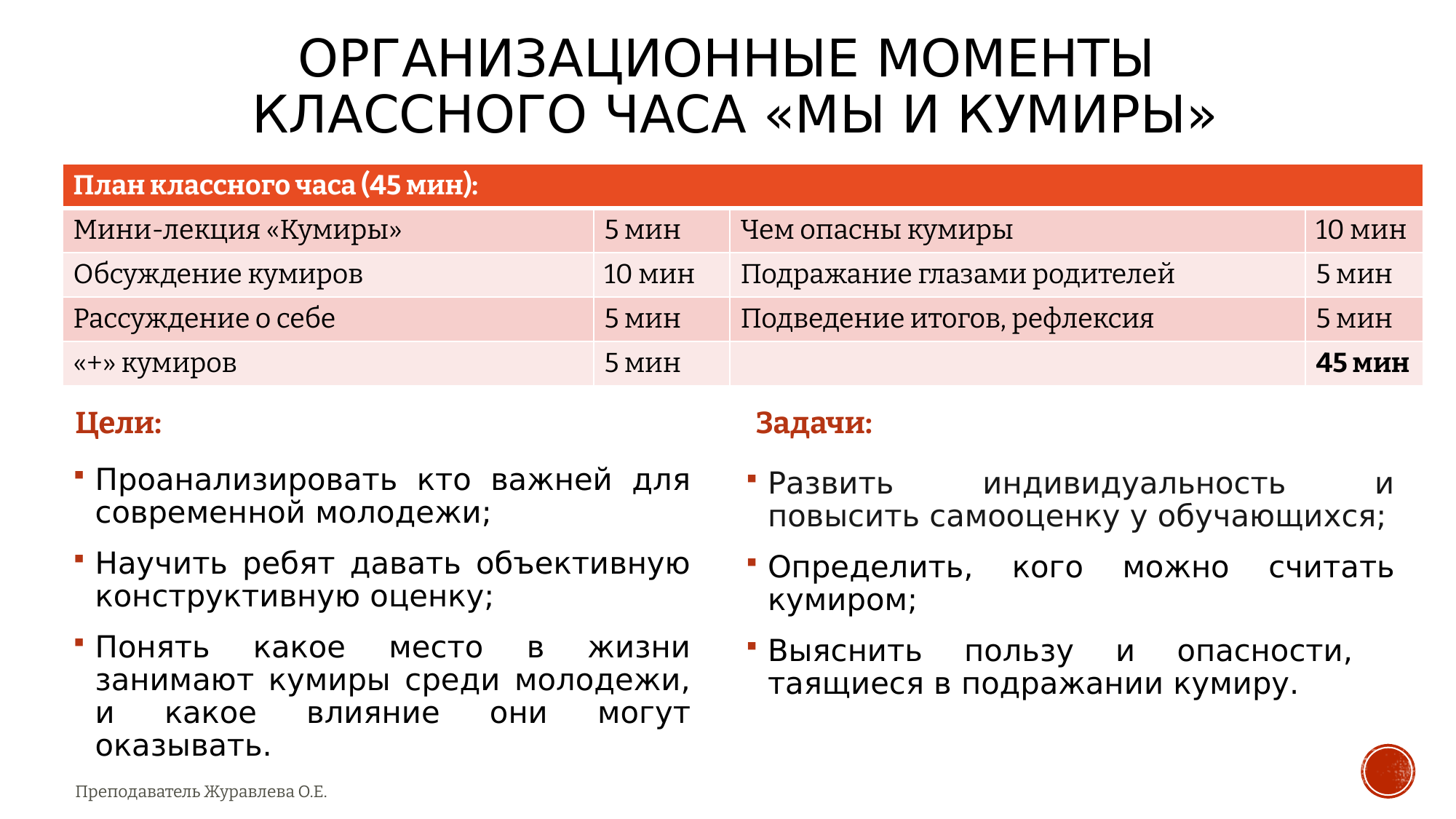

# Организационные моменты классного часа «Мы и Кумиры»
| План классного часа (45 мин): |  |  |  |
| --- | --- | --- | --- |
| Мини-лекция «Кумиры» | 5 мин | Чем опасны кумиры | 10 мин |
| Обсуждение кумиров | 10 мин | Подражание глазами родителей | 5 мин |
| Рассуждение о себе | 5 мин | Подведение итогов, рефлексия | 5 мин |
| «+» кумиров | 5 мин |  | 45 мин |
Цели:
Задачи:
Проанализировать кто важней для современной молодежи;
Научить ребят давать объективную конструктивную оценку;
Понять какое место в жизни занимают кумиры среди молодежи, и какое влияние они могут оказывать.
Развить индивидуальность и повысить самооценку у обучающихся;
Определить, кого можно считать кумиром;
Выяснить пользу и опасности,  таящиеся в подражании кумиру.
Преподаватель Журавлева О.Е.